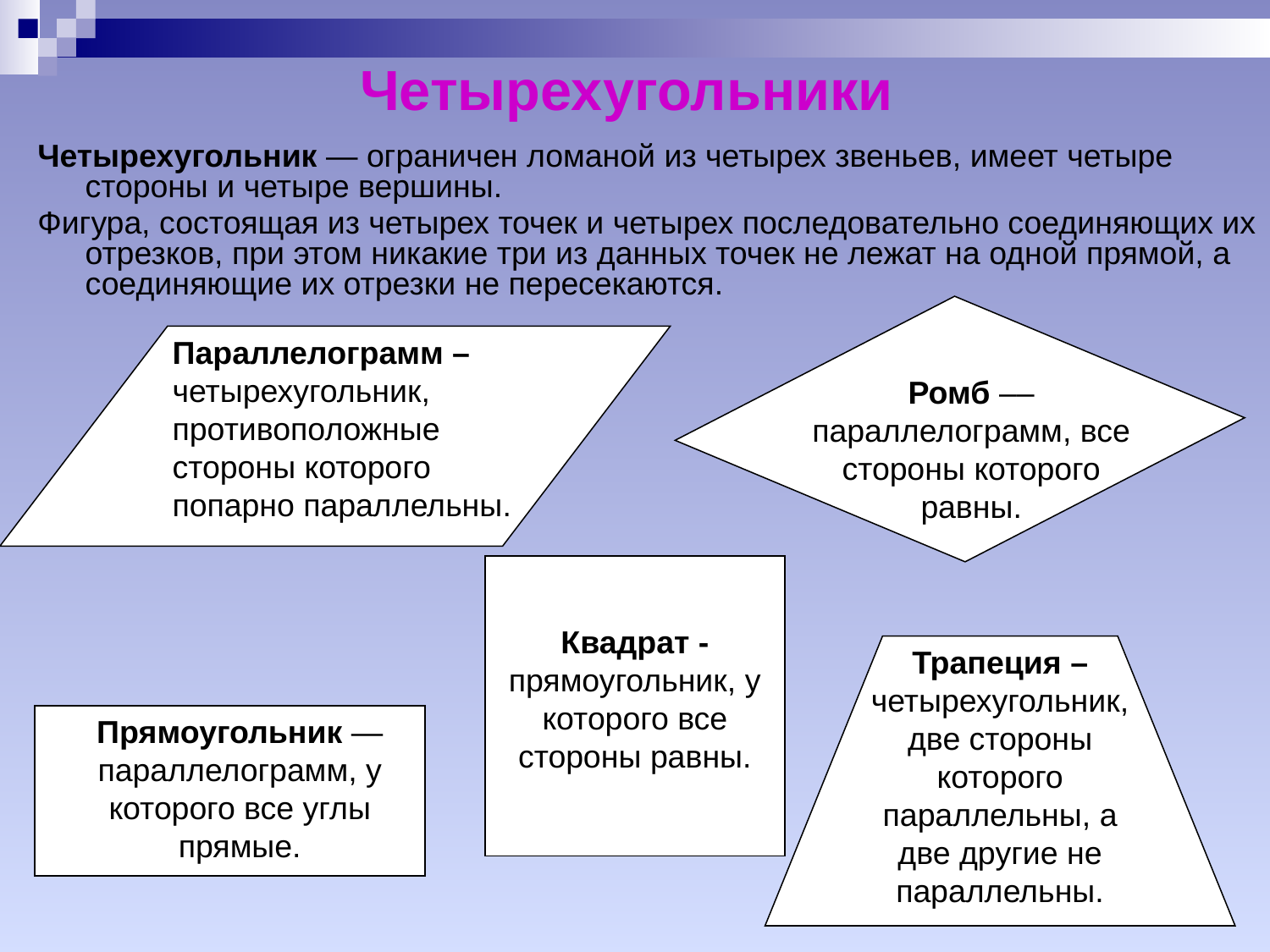

# Четырехугольники
Четырехугольник — ограничен ломаной из четырех звеньев, имеет четыре стороны и четыре вершины.
Фигура, состоящая из четырех точек и четырех последовательно соединяющих их отрезков, при этом никакие три из данных точек не лежат на одной прямой, а соединяющие их отрезки не пересекаются.

Параллелограмм – четырехугольник, противоположные стороны которого попарно параллельны.
Ромб –– параллелограмм, все стороны которого равны.

Квадрат - прямоугольник, у которого все стороны равны.

Трапеция –четырехугольник, две стороны которого параллельны, а две другие не параллельны.

Прямоугольник — параллелограмм, у которого все углы прямые.
8